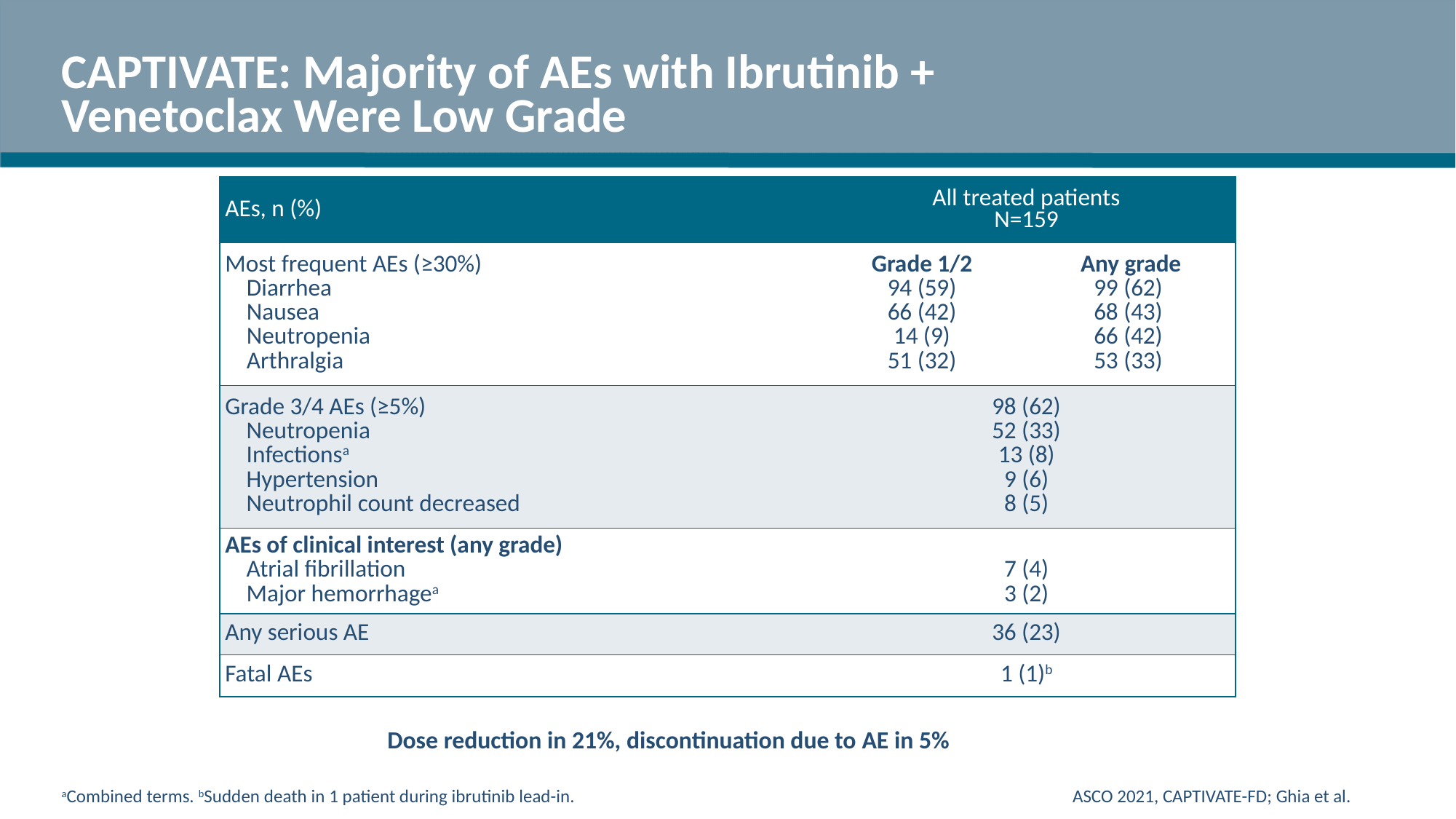

CAPTIVATE: Majority of AEs with Ibrutinib + Venetoclax Were Low Grade
| AEs, n (%) | All treated patients N=159 |  |
| --- | --- | --- |
| Most frequent AEs (≥30%) Diarrhea Nausea Neutropenia Arthralgia | Grade 1/2 94 (59) 66 (42) 14 (9) 51 (32) | Any grade 99 (62) 68 (43) 66 (42) 53 (33) |
| Grade 3/4 AEs (≥5%) Neutropenia Infectionsa Hypertension Neutrophil count decreased | 98 (62) 52 (33) 13 (8) 9 (6) 8 (5) |  |
| AEs of clinical interest (any grade) Atrial fibrillation Major hemorrhagea | 7 (4) 3 (2) |  |
| Any serious AE | 36 (23) |  |
| Fatal AEs | 1 (1)b |  |

Dose reduction in 21%, discontinuation due to AE in 5%

aCombined terms. bSudden death in 1 patient during ibrutinib lead-in.
ASCO 2021, CAPTIVATE-FD; Ghia et al.